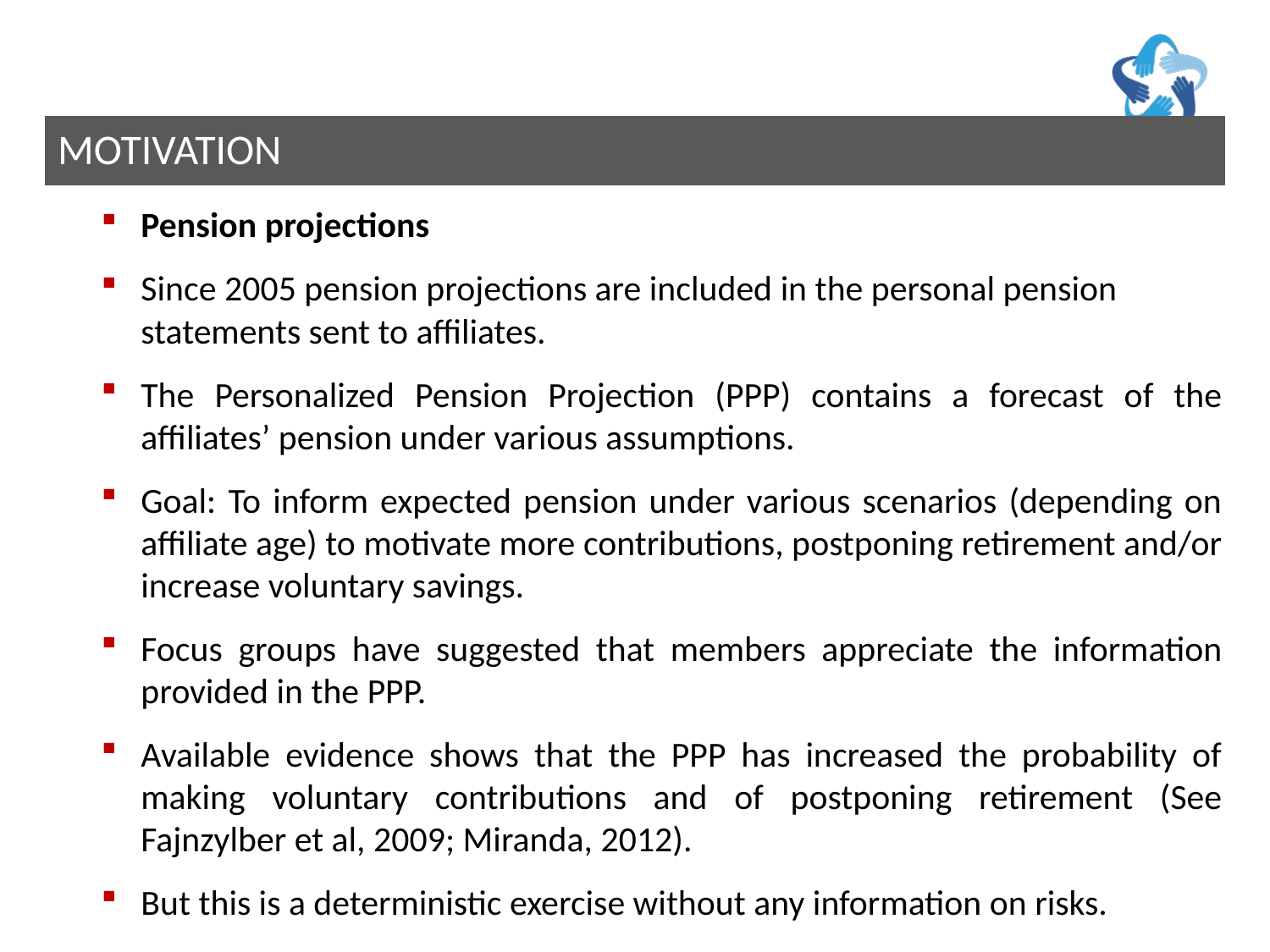

Motivation
Pension projections
Since 2005 pension projections are included in the personal pension statements sent to affiliates.
The Personalized Pension Projection (PPP) contains a forecast of the affiliates’ pension under various assumptions.
Goal: To inform expected pension under various scenarios (depending on affiliate age) to motivate more contributions, postponing retirement and/or increase voluntary savings.
Focus groups have suggested that members appreciate the information provided in the PPP.
Available evidence shows that the PPP has increased the probability of making voluntary contributions and of postponing retirement (See Fajnzylber et al, 2009; Miranda, 2012).
But this is a deterministic exercise without any information on risks.